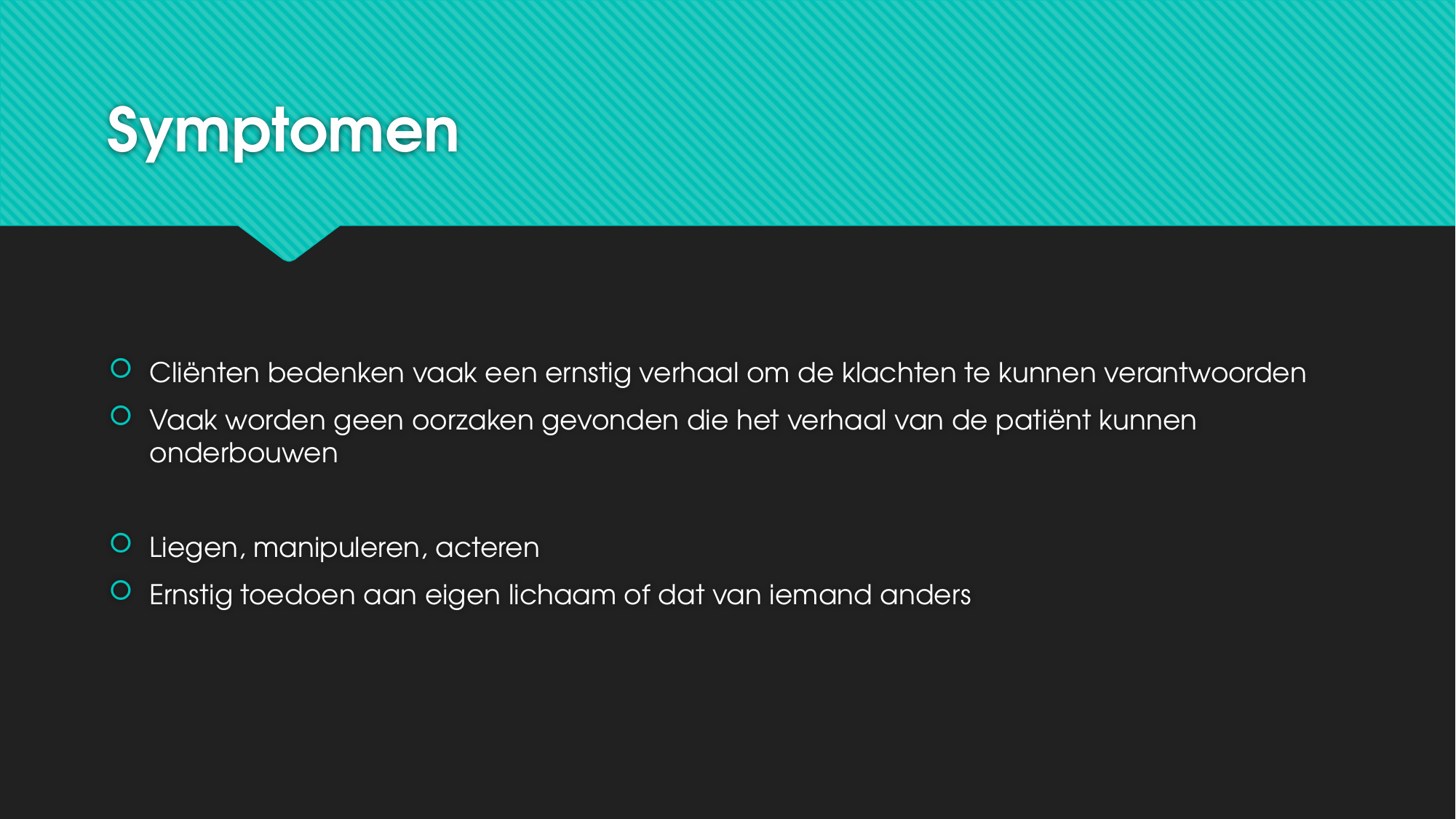

# Symptomen
Cliënten bedenken vaak een ernstig verhaal om de klachten te kunnen verantwoorden
Vaak worden geen oorzaken gevonden die het verhaal van de patiënt kunnen onderbouwen

Liegen, manipuleren, acteren
Ernstig toedoen aan eigen lichaam of dat van iemand anders